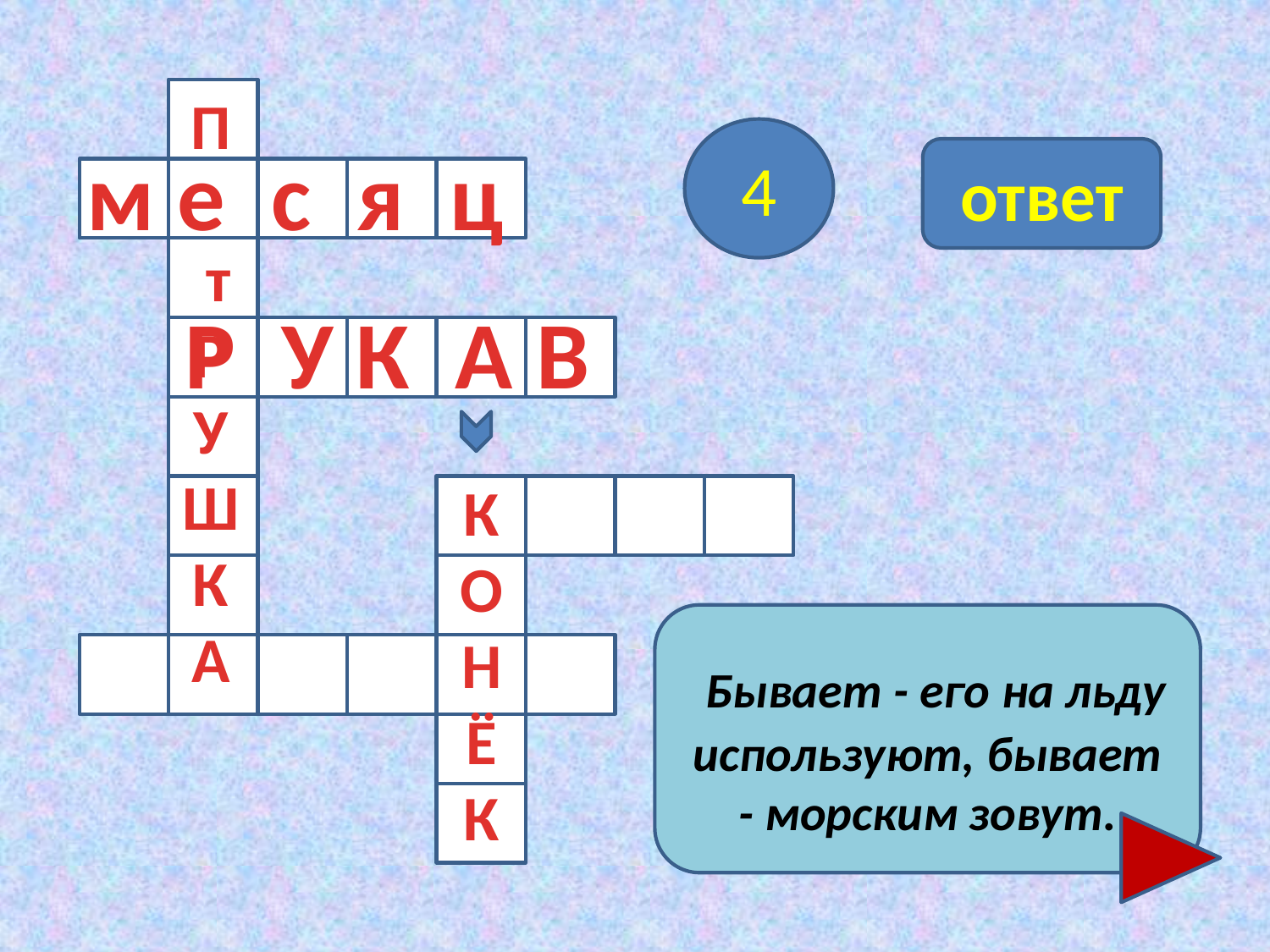

П

 т
Р
У
Ш
К
А
4
  м е  с  я  ц
ответ
Р  У К  А В

К
О
Н
Ё
К
 Бывает - его на льду используют, бывает - морским зовут.